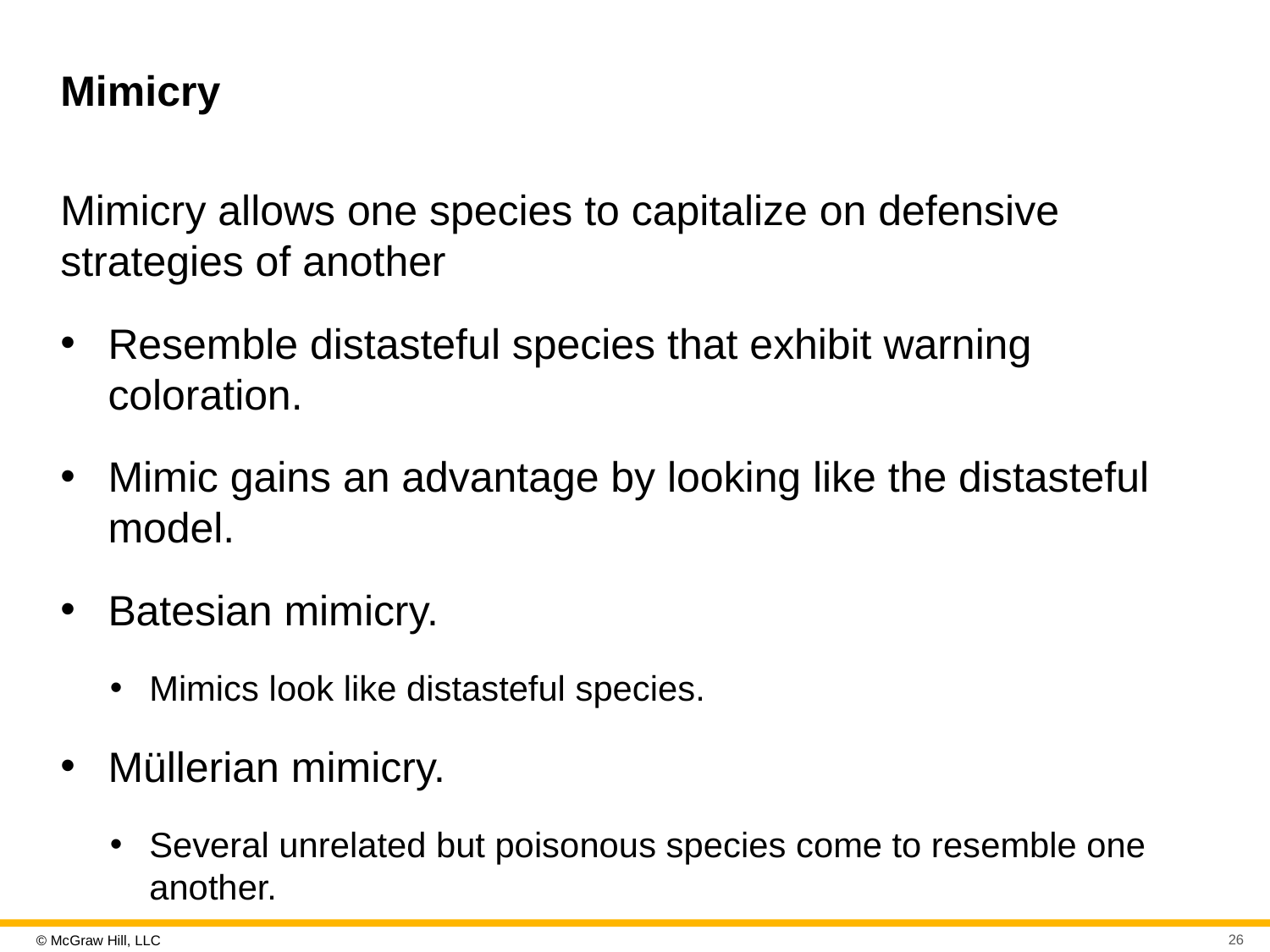

# Mimicry
Mimicry allows one species to capitalize on defensive strategies of another
Resemble distasteful species that exhibit warning coloration.
Mimic gains an advantage by looking like the distasteful model.
Batesian mimicry.
Mimics look like distasteful species.
Müllerian mimicry.
Several unrelated but poisonous species come to resemble one another.
26